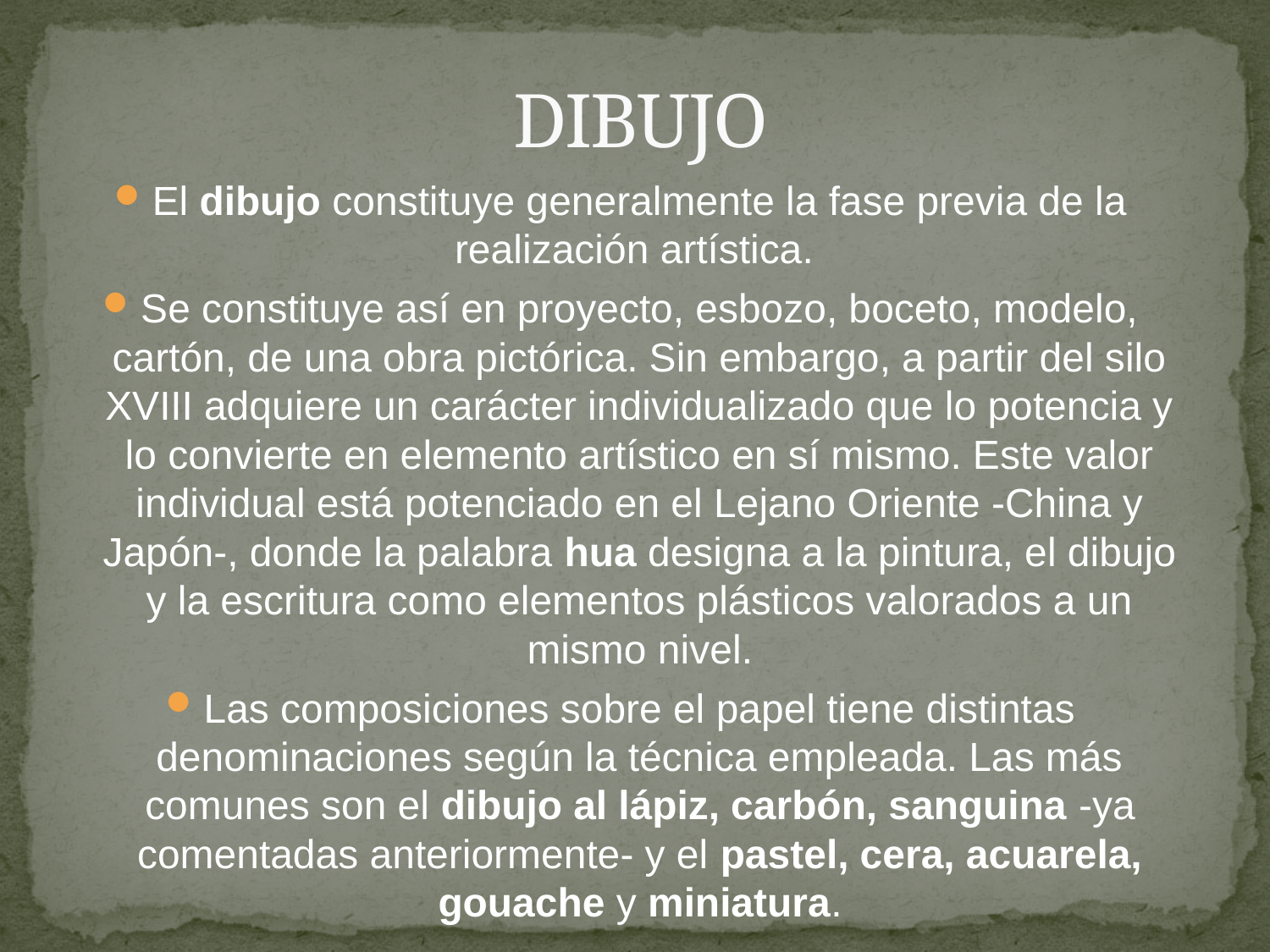

# DIBUJO
El dibujo constituye generalmente la fase previa de la realización artística.
Se constituye así en proyecto, esbozo, boceto, modelo, cartón, de una obra pictórica. Sin embargo, a partir del silo XVIII adquiere un carácter individualizado que lo potencia y lo convierte en elemento artístico en sí mismo. Este valor individual está potenciado en el Lejano Oriente -China y Japón-, donde la palabra hua designa a la pintura, el dibujo y la escritura como elementos plásticos valorados a un mismo nivel.
Las composiciones sobre el papel tiene distintas denominaciones según la técnica empleada. Las más comunes son el dibujo al lápiz, carbón, sanguina -ya comentadas anteriormente- y el pastel, cera, acuarela, gouache y miniatura.